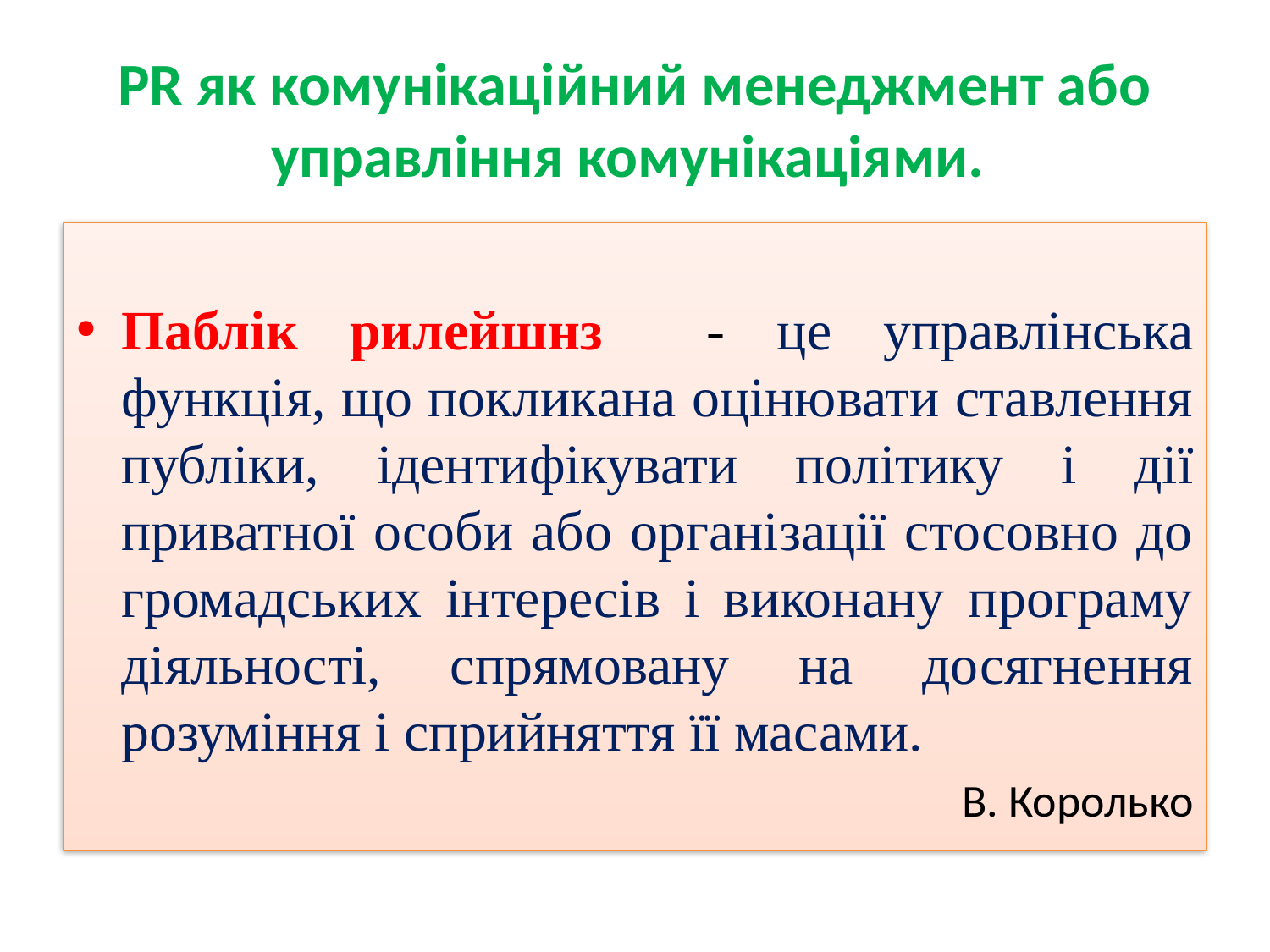

# PR як комунікаційний менеджмент або управління комунікаціями.

Паблік рилейшнз  - це управлінська функція, що покликана оцінювати ставлення публіки, ідентифікувати політику і дії приватної особи або організації стосовно до громадських інтересів і виконану програму діяльності, спрямовану на досягнення розуміння і сприйняття її масами.
В. Королько